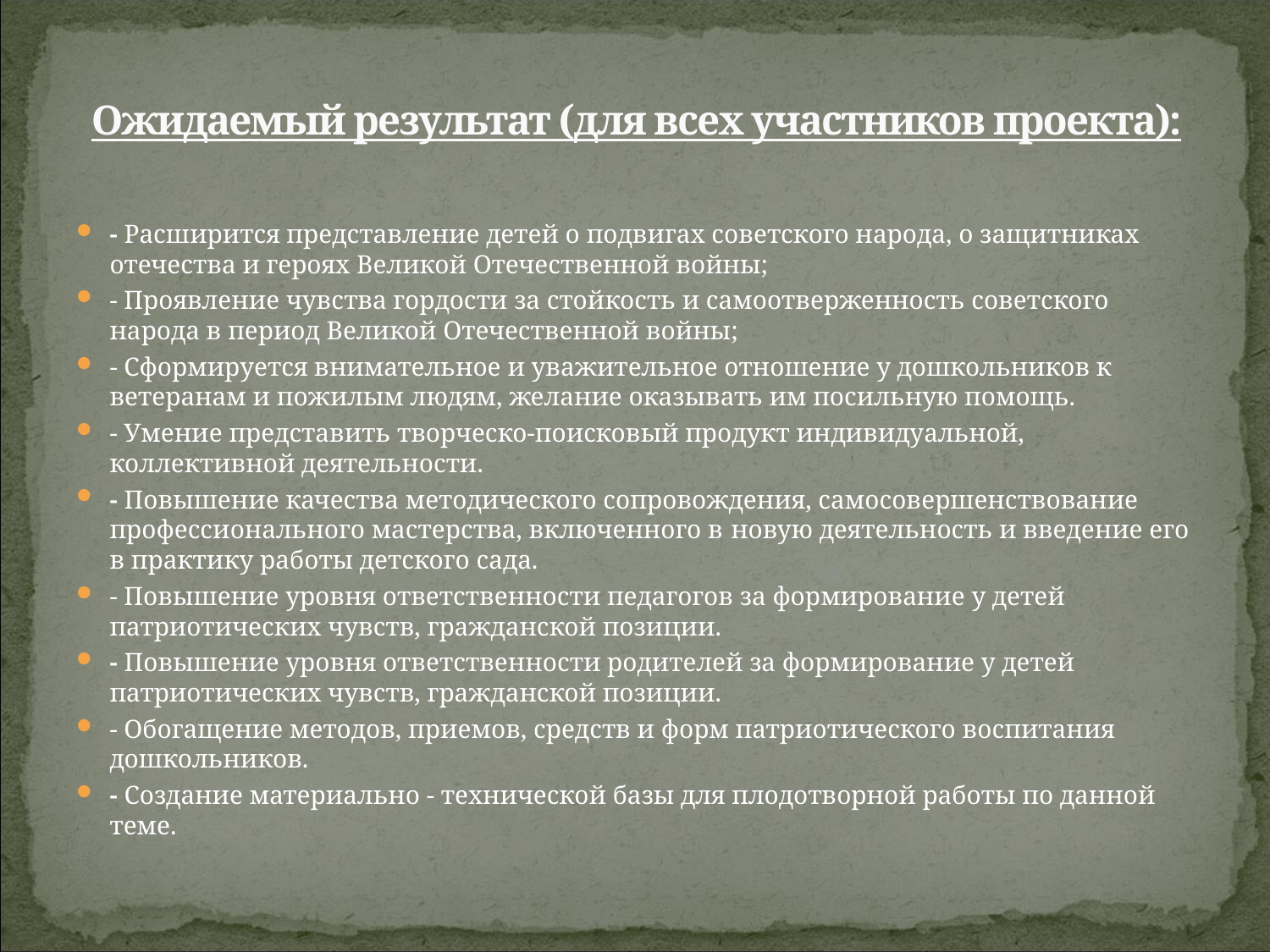

# Ожидаемый результат (для всех участников проекта):
- Расширится представление детей о подвигах советского народа, о защитниках отечества и героях Великой Отечественной войны;
- Проявление чувства гордости за стойкость и самоотверженность советского народа в период Великой Отечественной войны;
- Сформируется внимательное и уважительное отношение у дошкольников к ветеранам и пожилым людям, желание оказывать им посильную помощь.
- Умение представить творческо-поисковый продукт индивидуальной, коллективной деятельности.
- Повышение качества методического сопровождения, самосовершенствование профессионального мастерства, включенного в новую деятельность и введение его в практику работы детского сада.
- Повышение уровня ответственности педагогов за формирование у детей патриотических чувств, гражданской позиции.
- Повышение уровня ответственности родителей за формирование у детей патриотических чувств, гражданской позиции.
- Обогащение методов, приемов, средств и форм патриотического воспитания дошкольников.
- Создание материально - технической базы для плодотворной работы по данной теме.